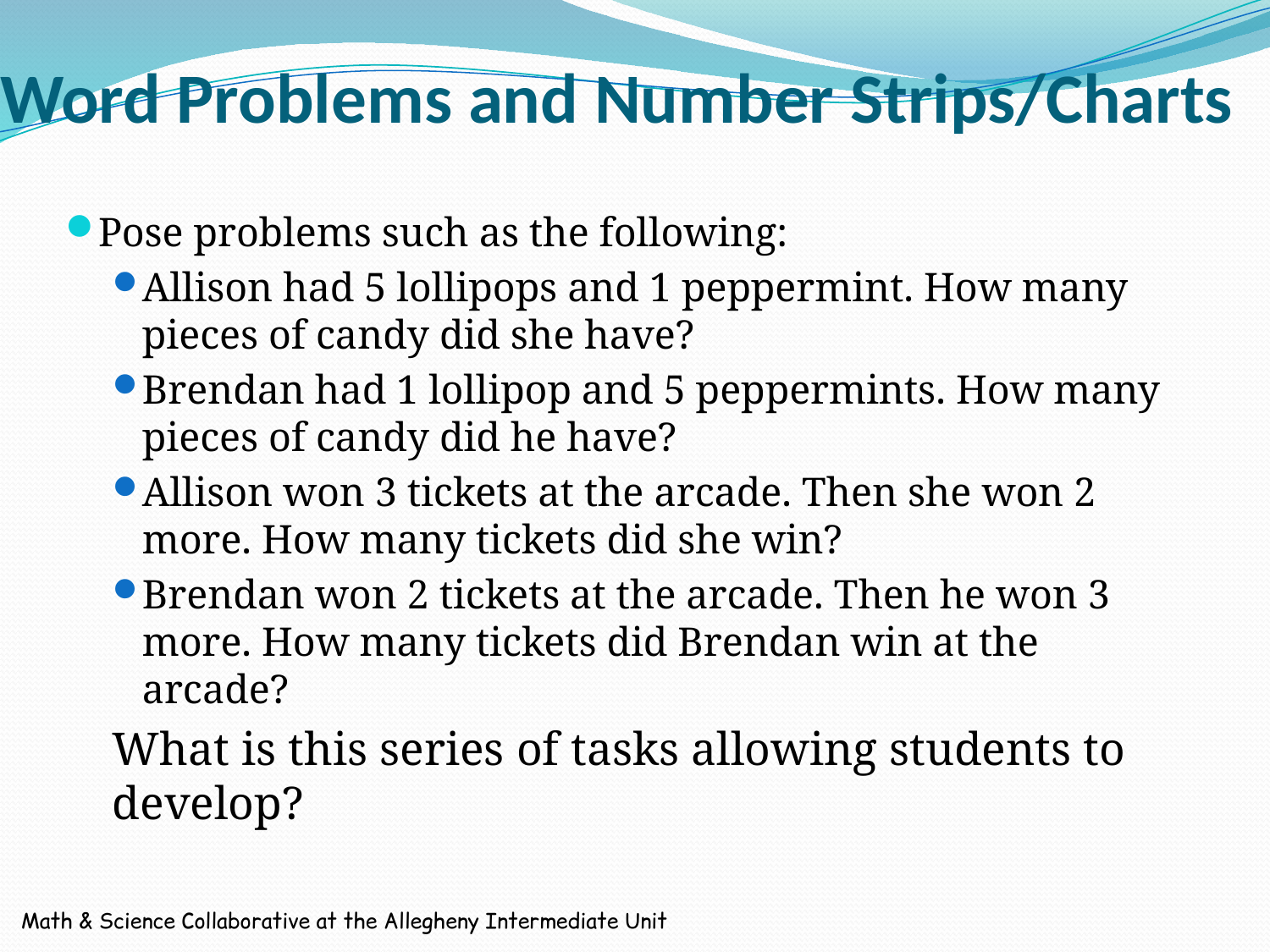

# Word Problems and Number Strips/Charts
Pose problems such as the following:
Allison had 5 lollipops and 1 peppermint. How many pieces of candy did she have?
Brendan had 1 lollipop and 5 peppermints. How many pieces of candy did he have?
Allison won 3 tickets at the arcade. Then she won 2 more. How many tickets did she win?
Brendan won 2 tickets at the arcade. Then he won 3 more. How many tickets did Brendan win at the arcade?
What is this series of tasks allowing students to develop?

Math & Science Collaborative at the Allegheny Intermediate Unit